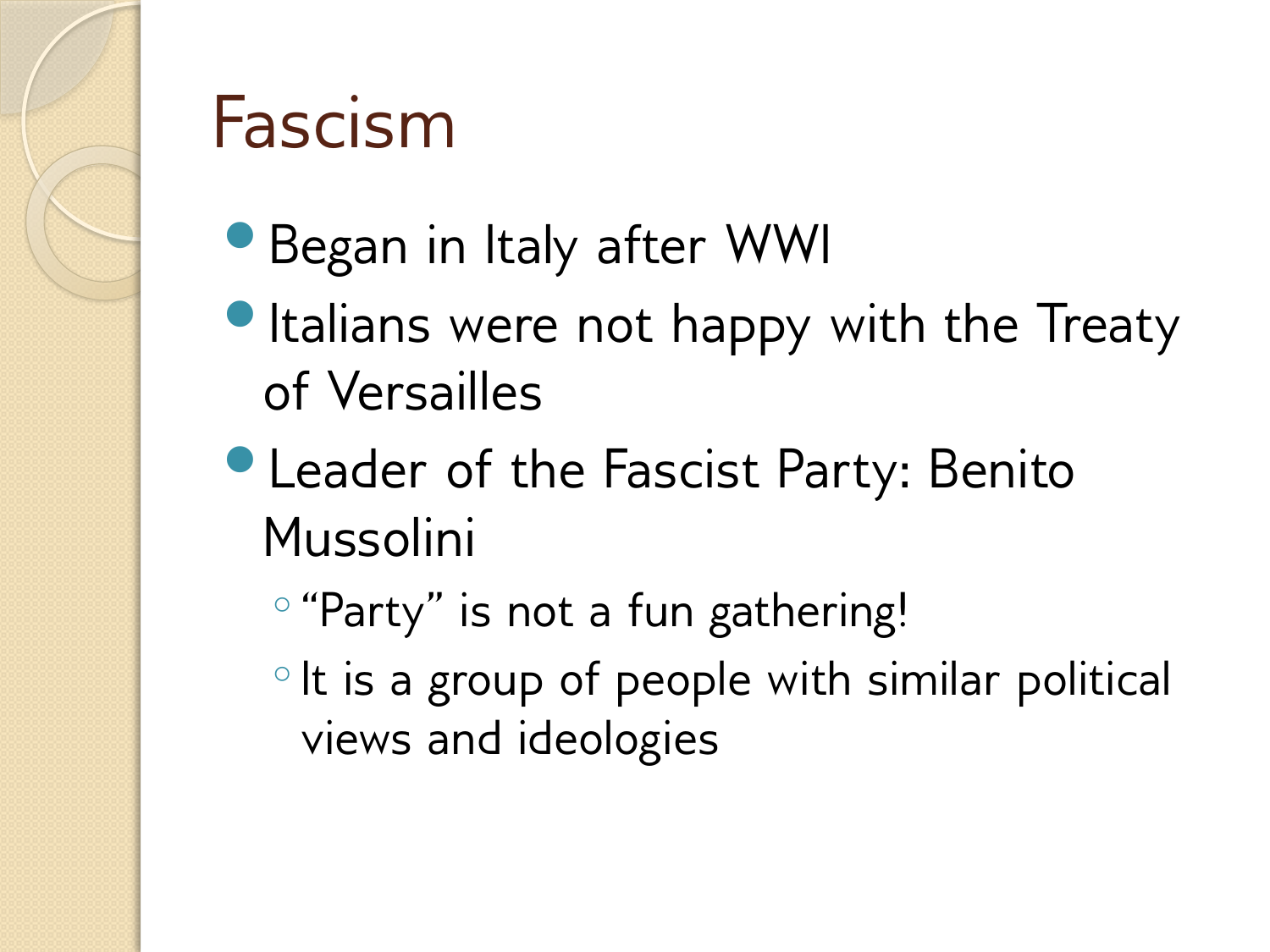

# Fascism
Began in Italy after WWI
Italians were not happy with the Treaty of Versailles
Leader of the Fascist Party: Benito Mussolini
“Party” is not a fun gathering!
It is a group of people with similar political views and ideologies